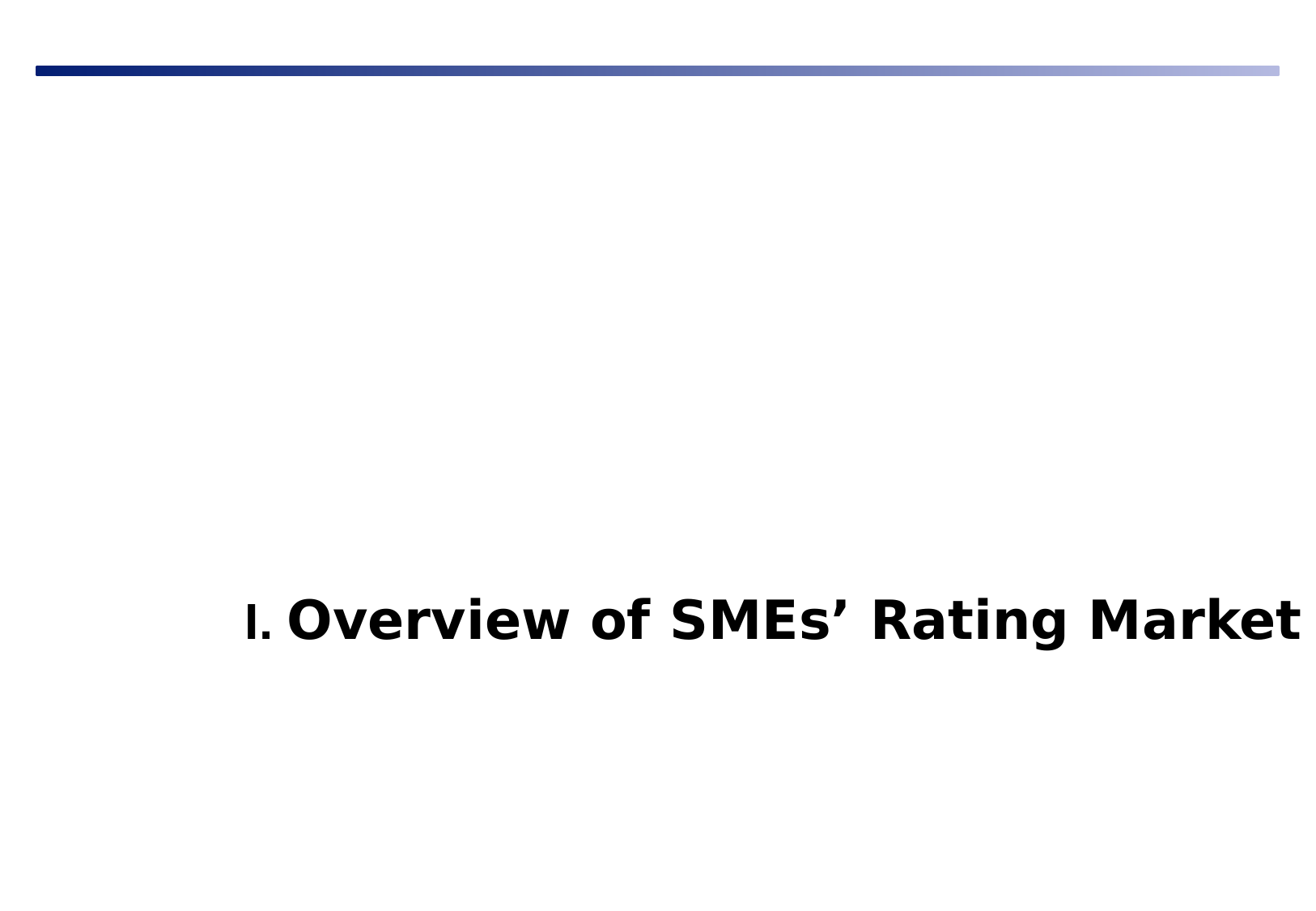

I. Overview of SMEs’ Rating Market
 Business Information Report (off-line)
 Standard Business Report (off-line)
 Real Time Report Order Site (on-line report)

3
COPYRIGHT © 2005 BY KED. ALL RIGHTS RESERVED.      WWW.KEDKOREA.COM
COPYRIGHT © 2005 BY KED. ALL RIGHTS RESERVED.      WWW.KEDKOREA.COM